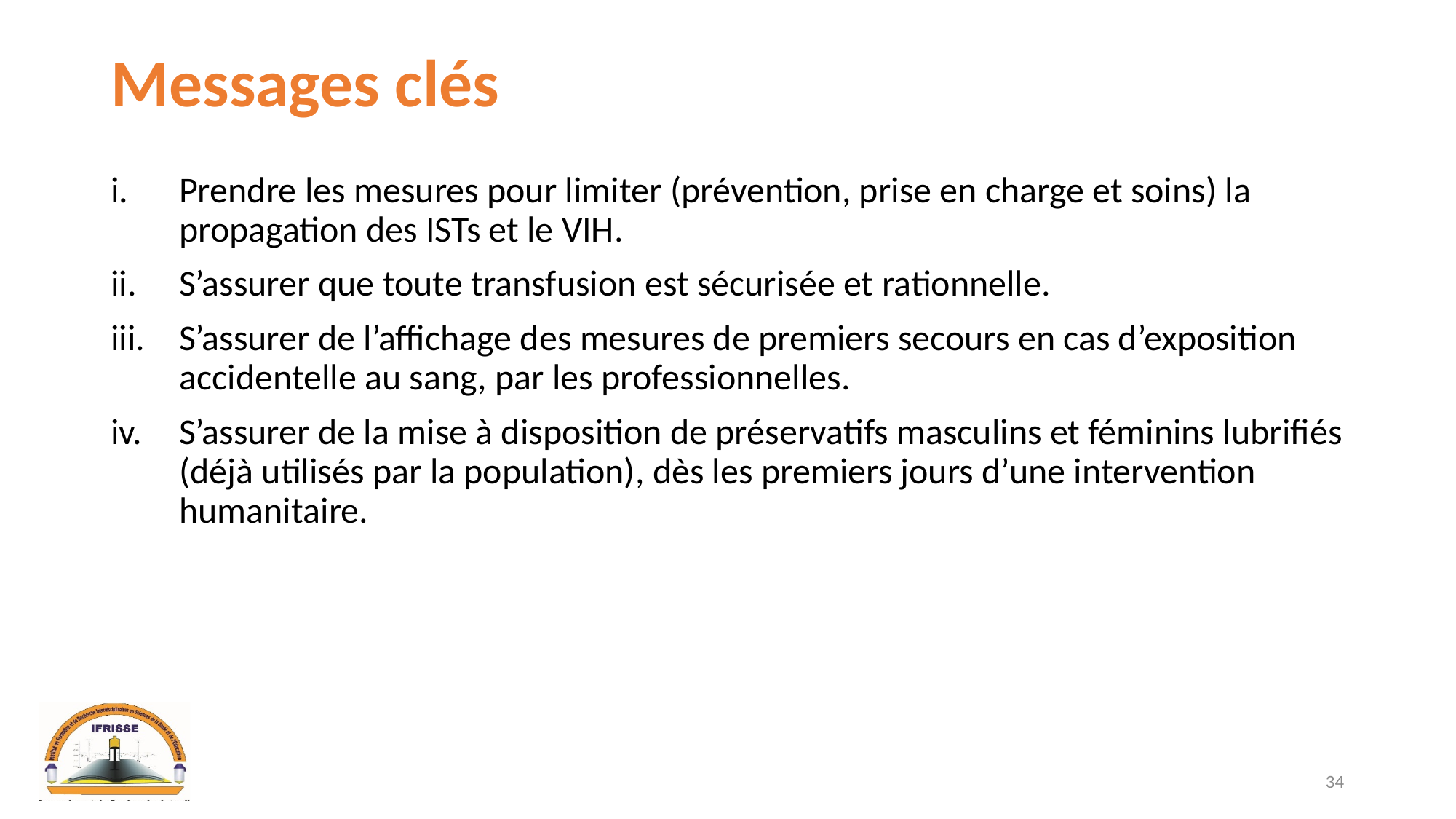

# Messages clés
Prendre les mesures pour limiter (prévention, prise en charge et soins) la propagation des ISTs et le VIH.
S’assurer que toute transfusion est sécurisée et rationnelle.
S’assurer de l’affichage des mesures de premiers secours en cas d’exposition accidentelle au sang, par les professionnelles.
S’assurer de la mise à disposition de préservatifs masculins et féminins lubrifiés (déjà utilisés par la population), dès les premiers jours d’une intervention humanitaire.

34